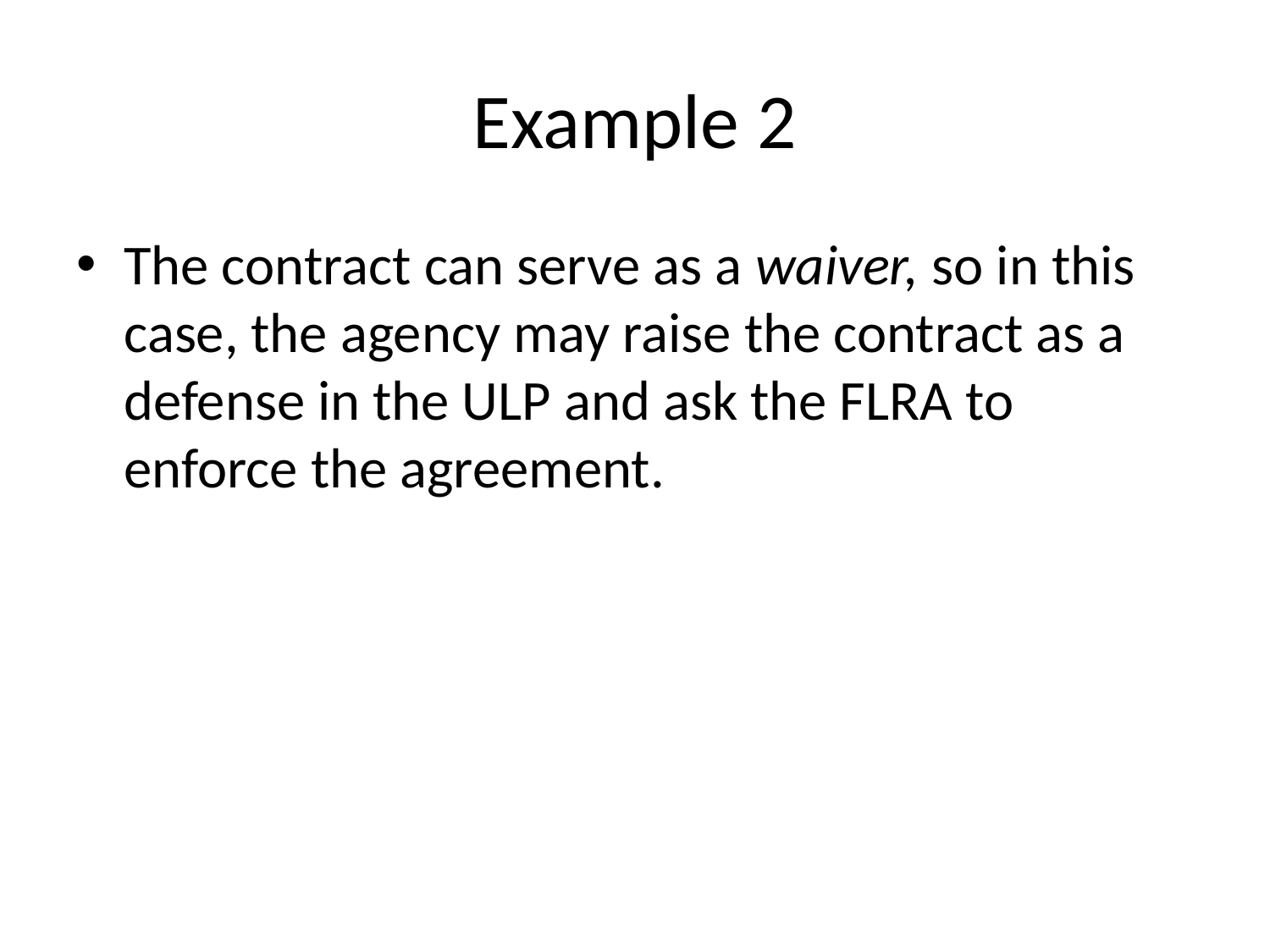

# Example 2
The contract can serve as a waiver, so in this case, the agency may raise the contract as a defense in the ULP and ask the FLRA to enforce the agreement.